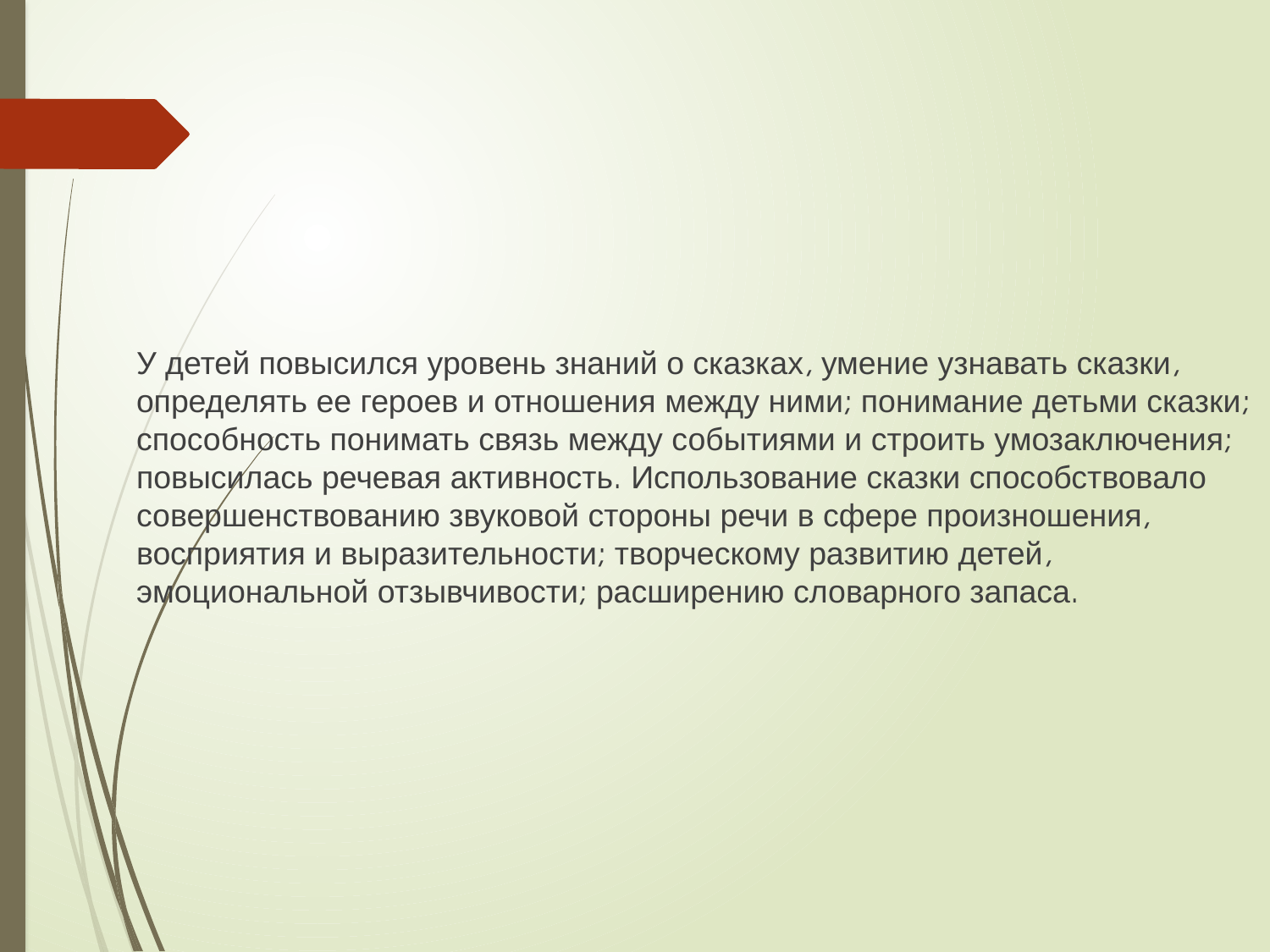

У детей повысился уровень знаний о сказках, умение узнавать сказки, определять ее героев и отношения между ними; понимание детьми сказки; способность понимать связь между событиями и строить умозаключения; повысилась речевая активность. Использование сказки способствовало совершенствованию звуковой стороны речи в сфере произношения, восприятия и выразительности; творческому развитию детей, эмоциональной отзывчивости; расширению словарного запаса.